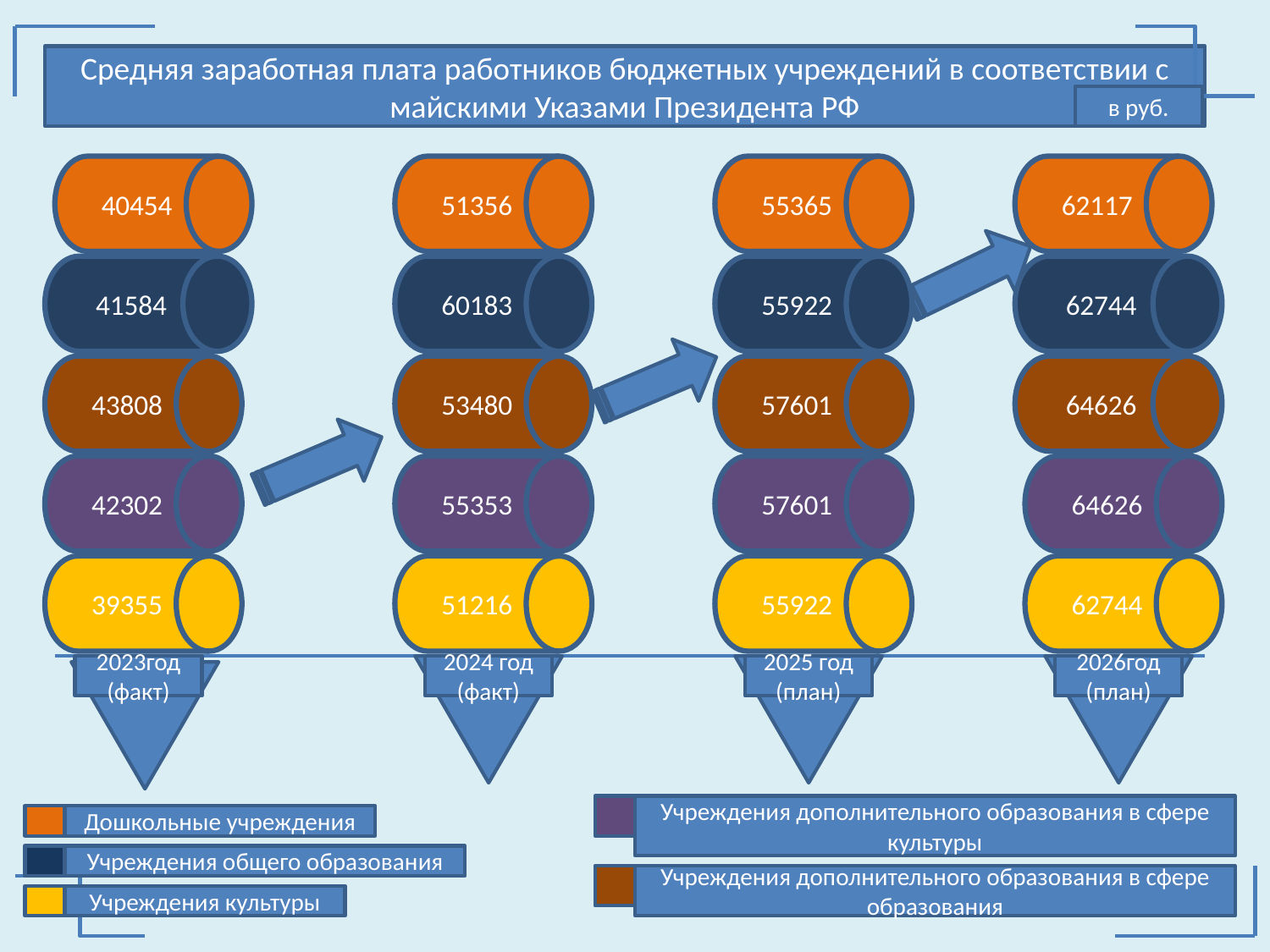

Средняя заработная плата работников бюджетных учреждений в соответствии с майскими Указами Президента РФ
в руб.
40454
51356
55365
62117

41584
60183
55922
62744

43808
53480
57601
64626

42302
55353
57601
64626
39355
51216
55922
62744
2023год
(факт)

2024 год
(факт)

2025 год
(план)

2026год
(план)

Учреждения дополнительного образования в сфере культуры

Дошкольные учреждения

Учреждения общего образования

Учреждения дополнительного образования в сфере образования

Учреждения культуры